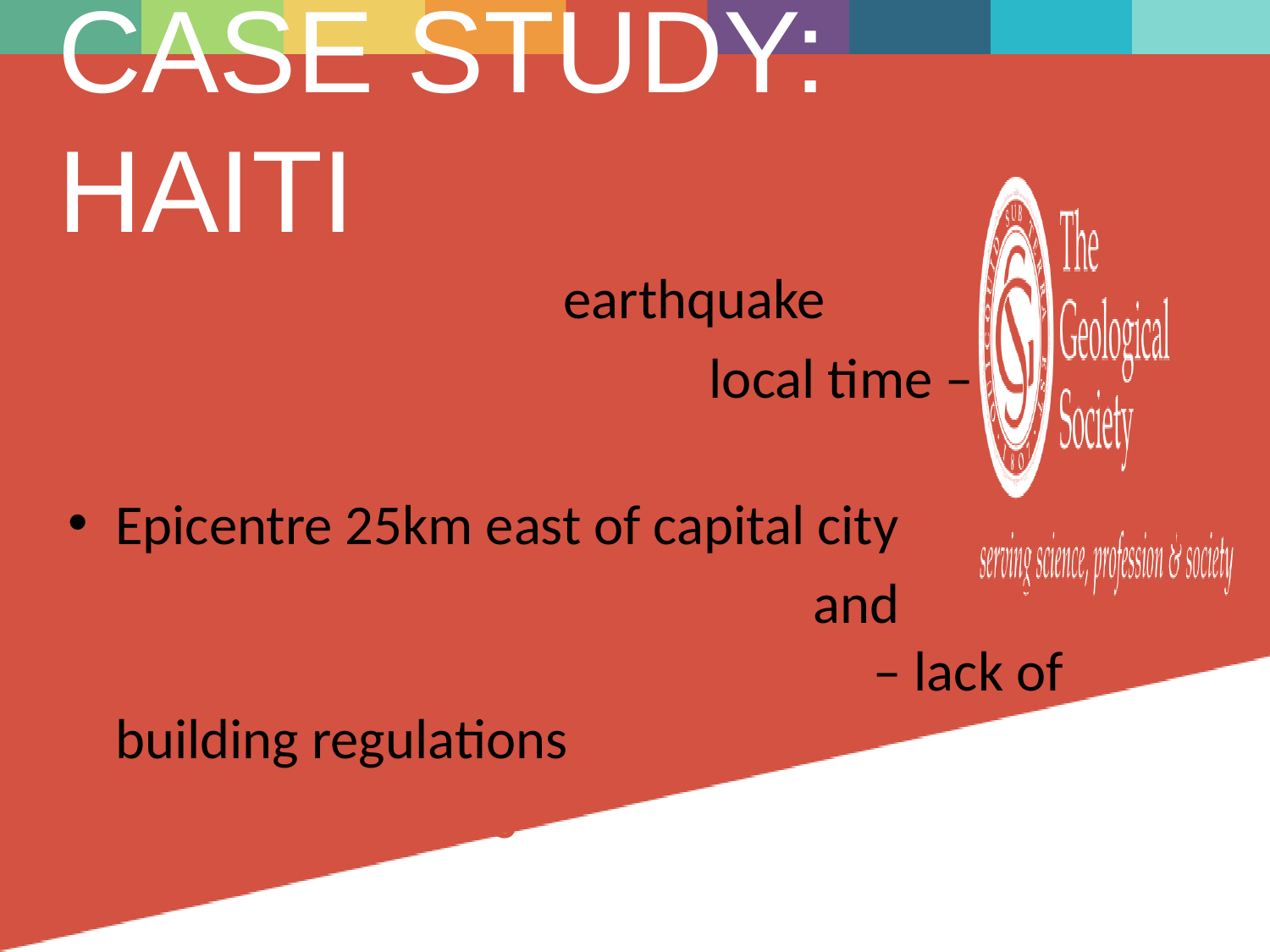

CASE STUDY: HAITI
Magnitude 7.0 MW earthquake
January 12 2010 at 16:53 local time –    Enriquillo-Plantain Garden Fault
Epicentre 25km east of capital city Port-au-Prince
180,000 homes, 5000 schools and 30,000 commercial buildings destroyed – lack of building regulations
230,000 fatalities